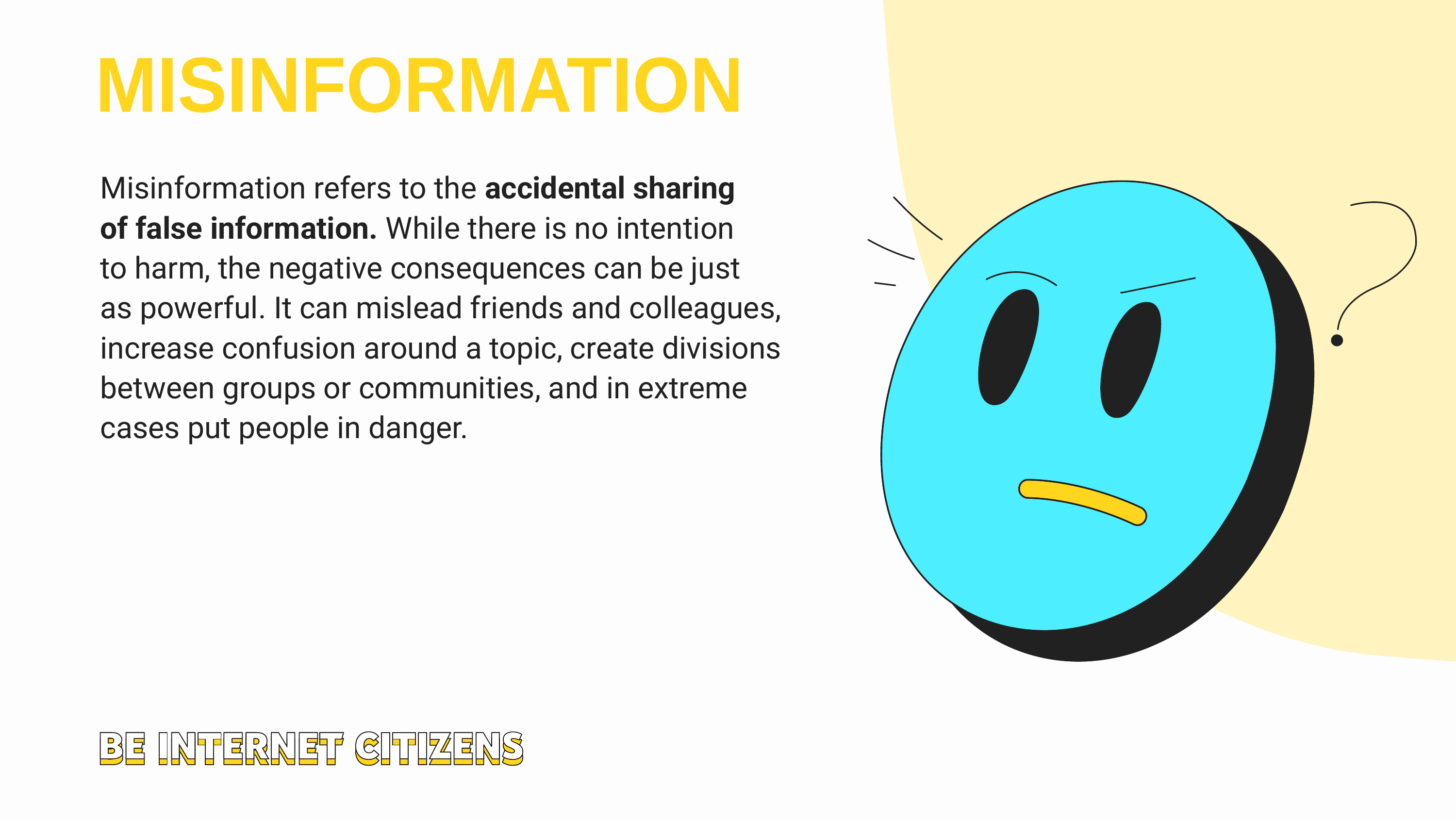

MISINFORMATION

Misinformation refers to the accidental sharing
of false information. While there is no intention
to harm, the negative consequences can be just
as powerful. It can mislead friends and colleagues, increase confusion around a topic, create divisions between groups or communities, and in extreme cases put people in danger.